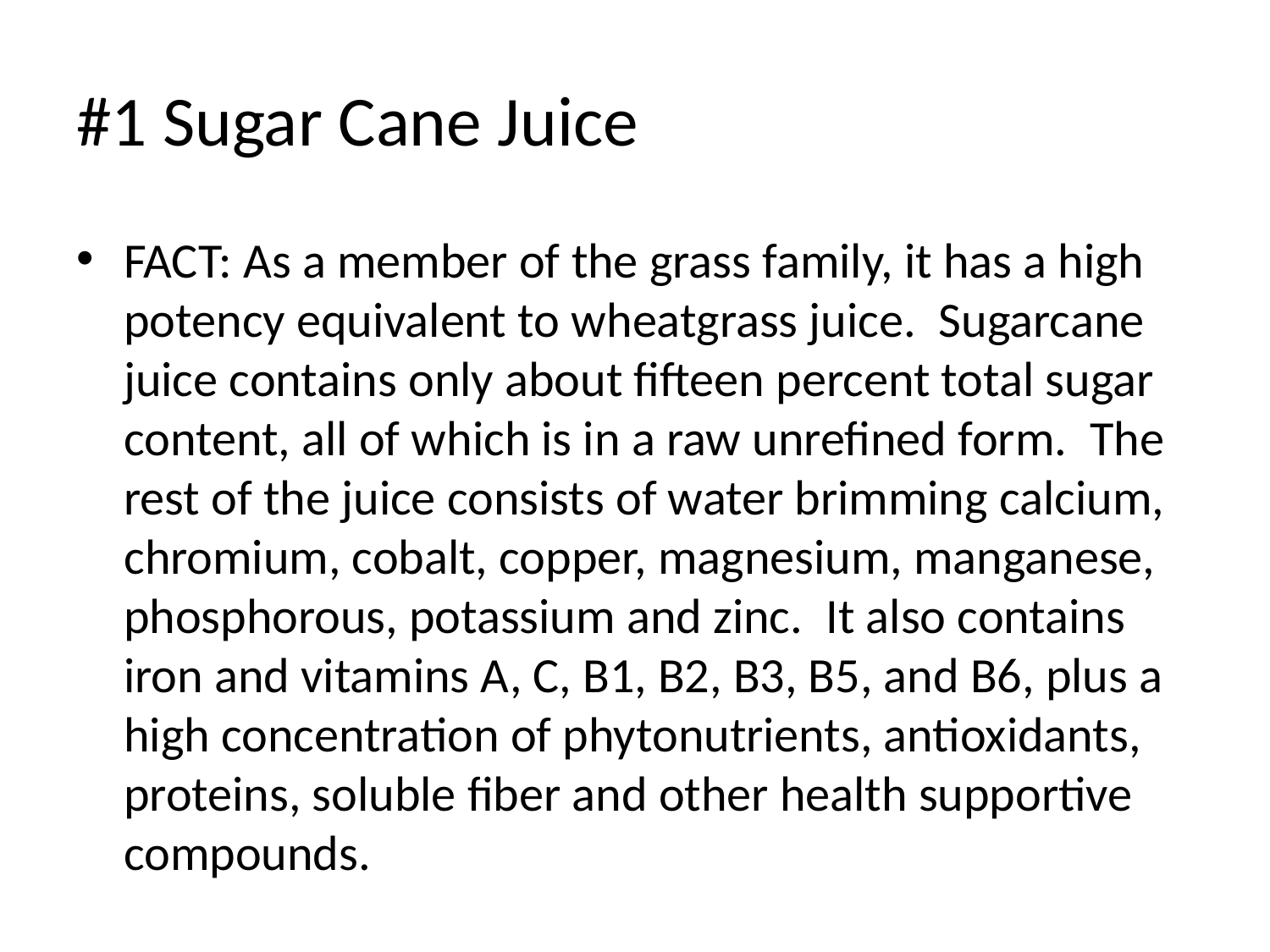

# #1 Sugar Cane Juice
FACT: As a member of the grass family, it has a high potency equivalent to wheatgrass juice.  Sugarcane juice contains only about fifteen percent total sugar content, all of which is in a raw unrefined form.  The rest of the juice consists of water brimming calcium, chromium, cobalt, copper, magnesium, manganese, phosphorous, potassium and zinc.  It also contains iron and vitamins A, C, B1, B2, B3, B5, and B6, plus a high concentration of phytonutrients, antioxidants, proteins, soluble fiber and other health supportive compounds.